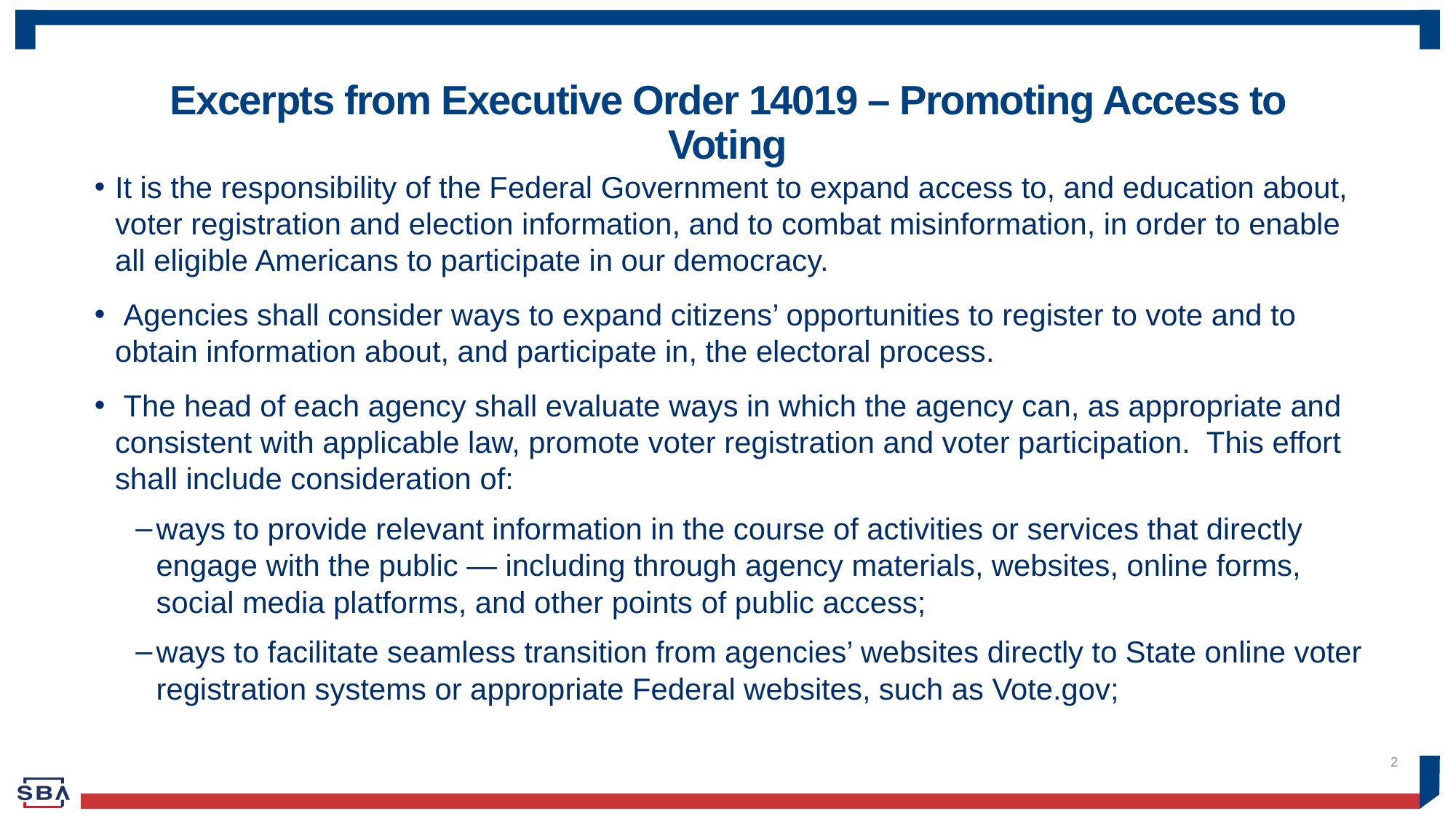

# Excerpts from Executive Order 14019 – Promoting Access to Voting
It is the responsibility of the Federal Government to expand access to, and education about, voter registration and election information, and to combat misinformation, in order to enable all eligible Americans to participate in our democracy.
 Agencies shall consider ways to expand citizens’ opportunities to register to vote and to obtain information about, and participate in, the electoral process.
 The head of each agency shall evaluate ways in which the agency can, as appropriate and consistent with applicable law, promote voter registration and voter participation.  This effort shall include consideration of:
ways to provide relevant information in the course of activities or services that directly engage with the public — including through agency materials, websites, online forms, social media platforms, and other points of public access;
ways to facilitate seamless transition from agencies’ websites directly to State online voter registration systems or appropriate Federal websites, such as Vote.gov;
2